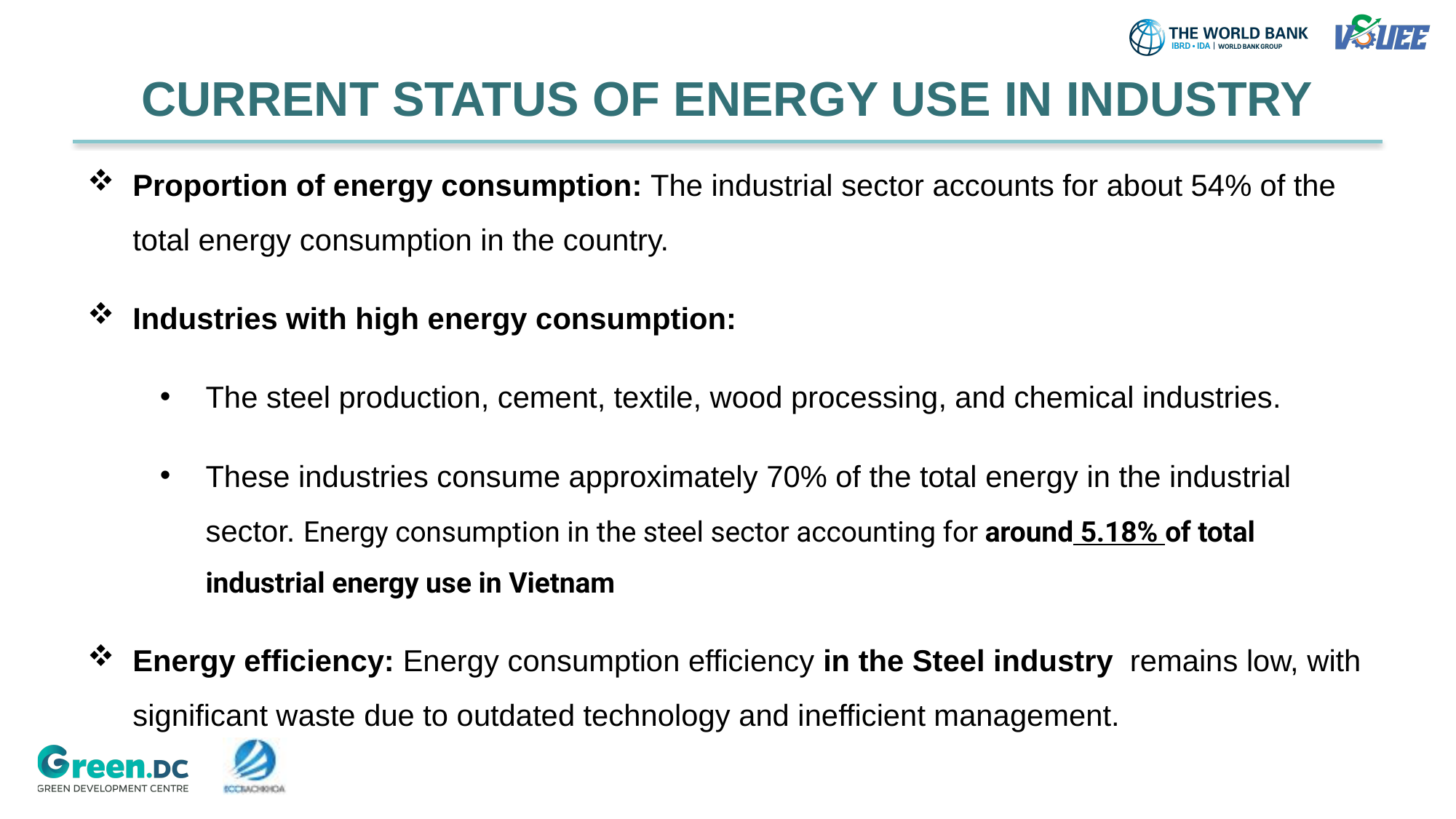

# CURRENT STATUS OF ENERGY USE IN INDUSTRY
Proportion of energy consumption: The industrial sector accounts for about 54% of the total energy consumption in the country.
Industries with high energy consumption:
The steel production, cement, textile, wood processing, and chemical industries.
These industries consume approximately 70% of the total energy in the industrial sector. Energy consumption in the steel sector accounting for around 5.18% of total industrial energy use in Vietnam
Energy efficiency: Energy consumption efficiency in the Steel industry  remains low, with significant waste due to outdated technology and inefficient management.